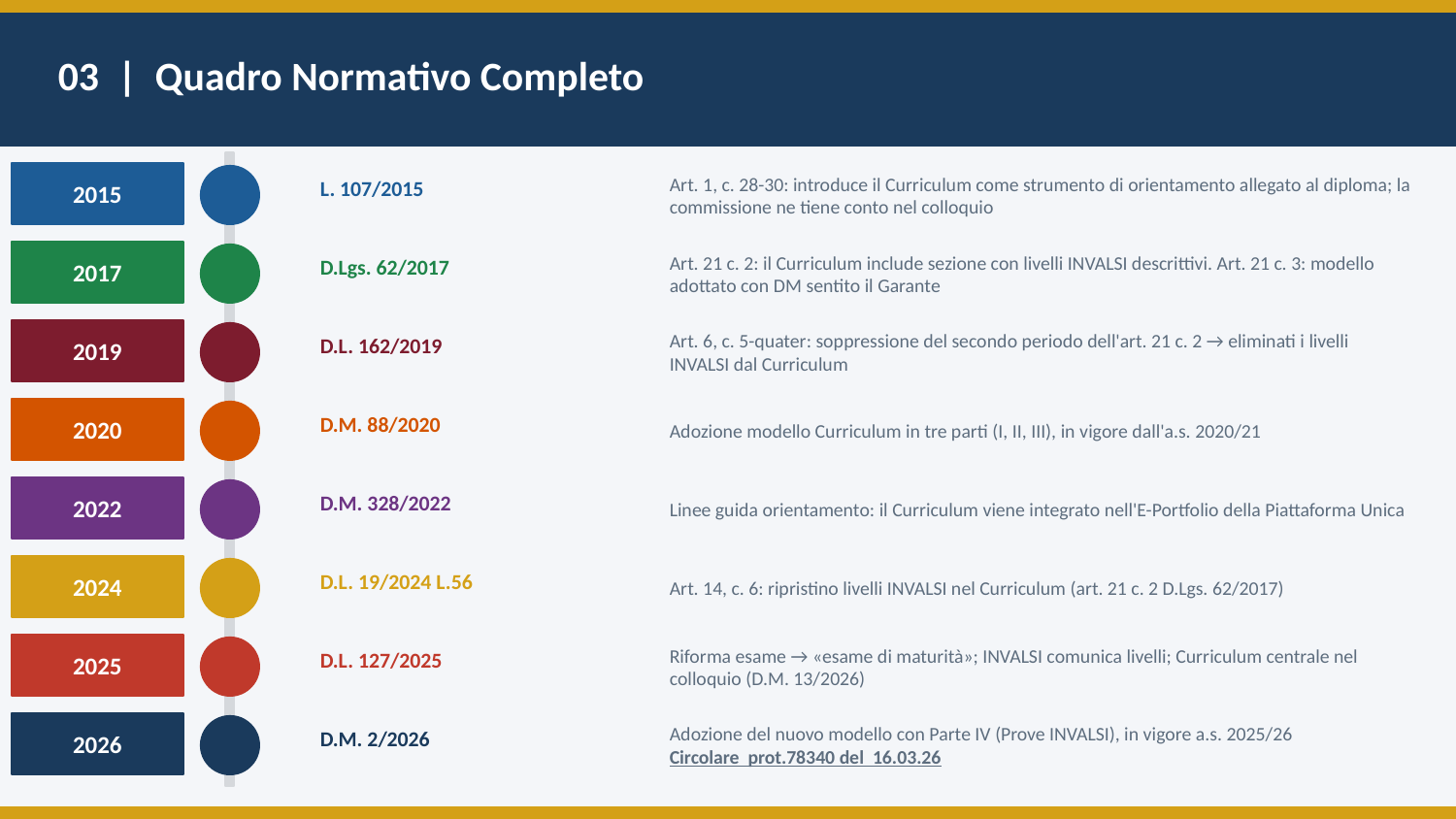

03  |  Quadro Normativo Completo

L. 107/2015
Art. 1, c. 28-30: introduce il Curriculum come strumento di orientamento allegato al diploma; la commissione ne tiene conto nel colloquio

2015

D.Lgs. 62/2017
Art. 21 c. 2: il Curriculum include sezione con livelli INVALSI descrittivi. Art. 21 c. 3: modello adottato con DM sentito il Garante

2017

D.L. 162/2019
Art. 6, c. 5-quater: soppressione del secondo periodo dell'art. 21 c. 2 → eliminati i livelli INVALSI dal Curriculum

2019

D.M. 88/2020
Adozione modello Curriculum in tre parti (I, II, III), in vigore dall'a.s. 2020/21

2020

D.M. 328/2022
Linee guida orientamento: il Curriculum viene integrato nell'E-Portfolio della Piattaforma Unica

2022

D.L. 19/2024 L.56
Art. 14, c. 6: ripristino livelli INVALSI nel Curriculum (art. 21 c. 2 D.Lgs. 62/2017)

2024

D.L. 127/2025
Riforma esame → «esame di maturità»; INVALSI comunica livelli; Curriculum centrale nel colloquio (D.M. 13/2026)

2025

D.M. 2/2026
Adozione del nuovo modello con Parte IV (Prove INVALSI), in vigore a.s. 2025/26
Circolare  prot.78340 del  16.03.26

2026